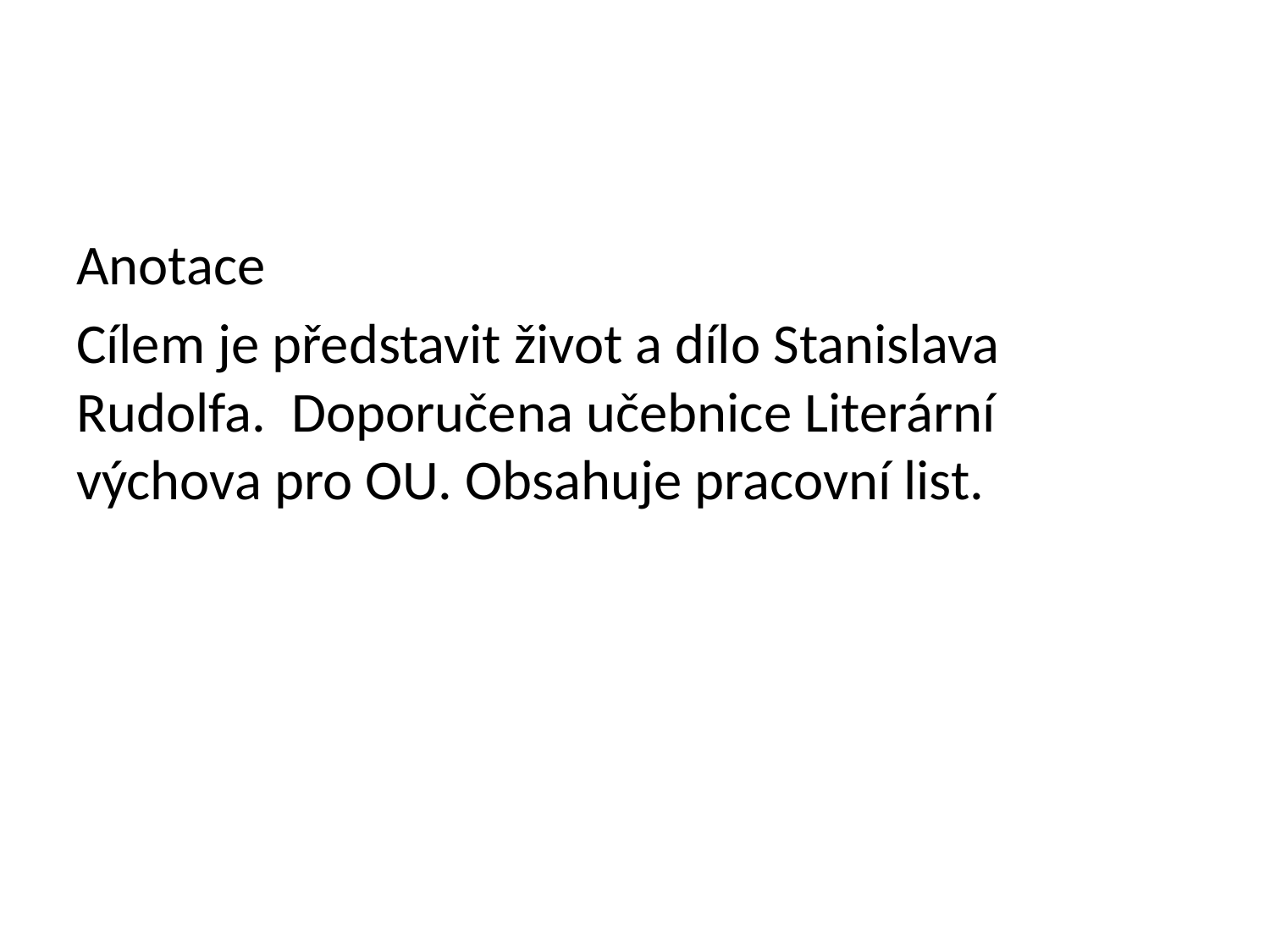

Anotace
Cílem je představit život a dílo Stanislava Rudolfa.  Doporučena učebnice Literární výchova pro OU. Obsahuje pracovní list.